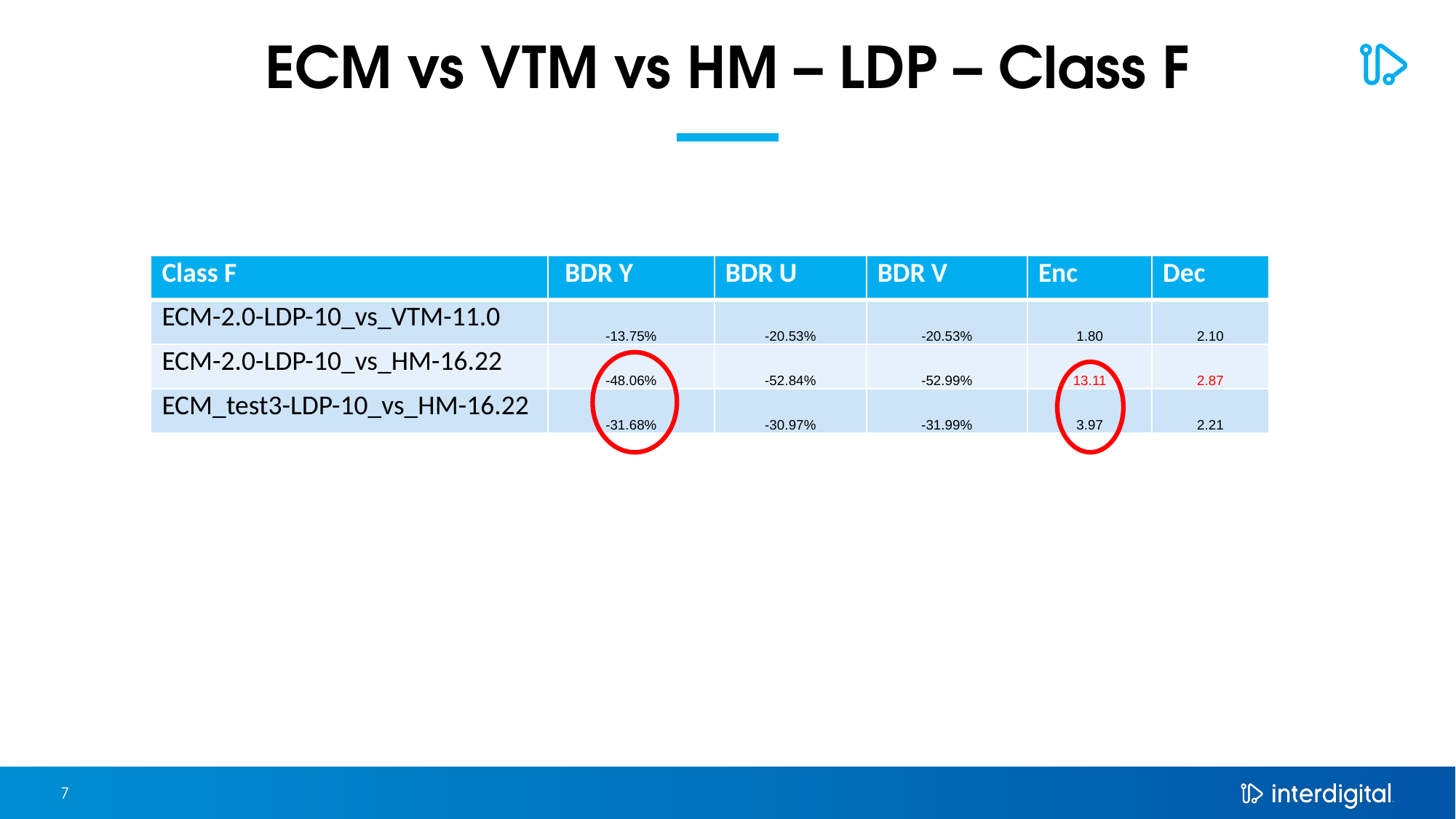

# ECM vs VTM vs HM – LDP – Class F
| Class F | BDR Y | BDR U | BDR V | Enc | Dec |
| --- | --- | --- | --- | --- | --- |
| ECM-2.0-LDP-10\_vs\_VTM-11.0 | -13.75% | -20.53% | -20.53% | 1.80 | 2.10 |
| ECM-2.0-LDP-10\_vs\_HM-16.22 | -48.06% | -52.84% | -52.99% | 13.11 | 2.87 |
| ECM\_test3-LDP-10\_vs\_HM-16.22 | -31.68% | -30.97% | -31.99% | 3.97 | 2.21 |

7